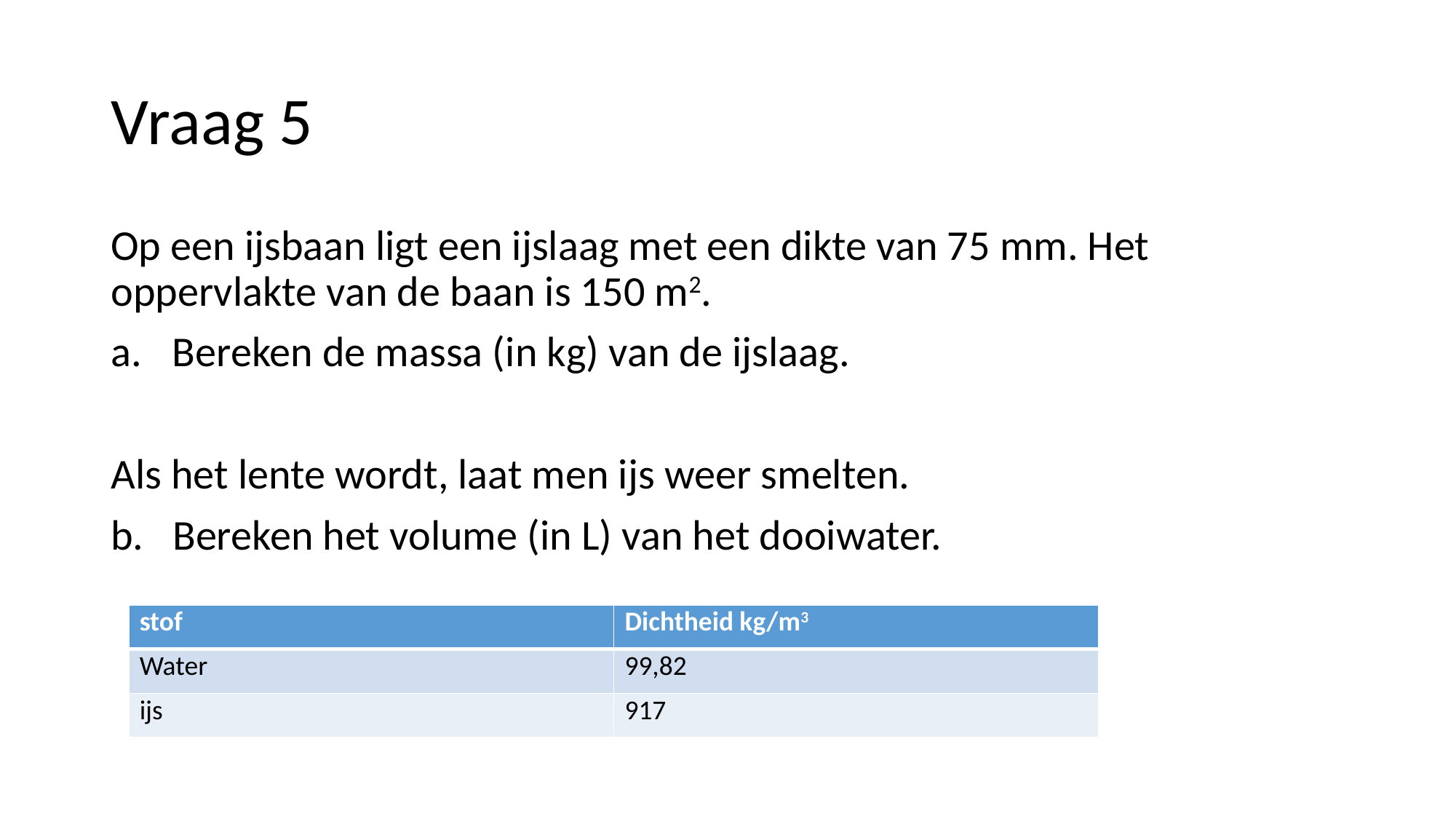

# Vraag 5
Op een ijsbaan ligt een ijslaag met een dikte van 75 mm. Het oppervlakte van de baan is 150 m2.
Bereken de massa (in kg) van de ijslaag.

Als het lente wordt, laat men ijs weer smelten.
b.   Bereken het volume (in L) van het dooiwater.

| stof | Dichtheid kg/m3 |
| --- | --- |
| Water | 99,82 |
| ijs | 917 |